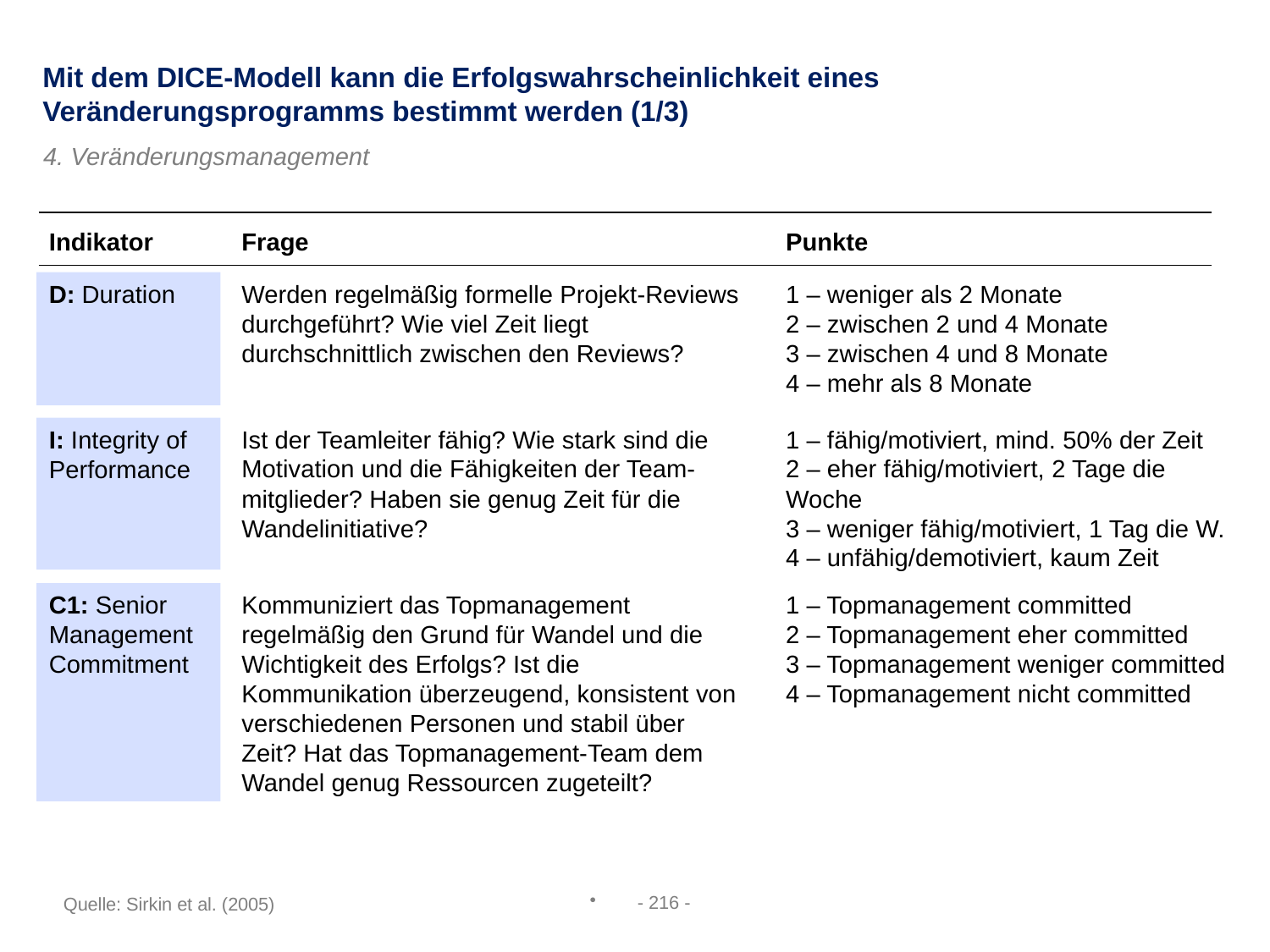

Mit dem DICE-Modell kann die Erfolgswahrscheinlichkeit eines Veränderungsprogramms bestimmt werden (1/3)
4. Veränderungsmanagement
Indikator
Frage
Punkte
Werden regelmäßig formelle Projekt-Reviews durchgeführt? Wie viel Zeit liegt durchschnittlich zwischen den Reviews?
D: Duration
1 – weniger als 2 Monate
2 – zwischen 2 und 4 Monate
3 – zwischen 4 und 8 Monate
4 – mehr als 8 Monate
Ist der Teamleiter fähig? Wie stark sind die Motivation und die Fähigkeiten der Team-mitglieder? Haben sie genug Zeit für die Wandelinitiative?
1 – fähig/motiviert, mind. 50% der Zeit
2 – eher fähig/motiviert, 2 Tage die Woche
3 – weniger fähig/motiviert, 1 Tag die W.
4 – unfähig/demotiviert, kaum Zeit
I: Integrity of Performance
C1: Senior Management Commitment
Kommuniziert das Topmanagement regelmäßig den Grund für Wandel und die Wichtigkeit des Erfolgs? Ist die Kommunikation überzeugend, konsistent von verschiedenen Personen und stabil über Zeit? Hat das Topmanagement-Team dem Wandel genug Ressourcen zugeteilt?
1 – Topmanagement committed
2 – Topmanagement eher committed
3 – Topmanagement weniger committed
4 – Topmanagement nicht committed
- 216 -
Quelle: Sirkin et al. (2005)